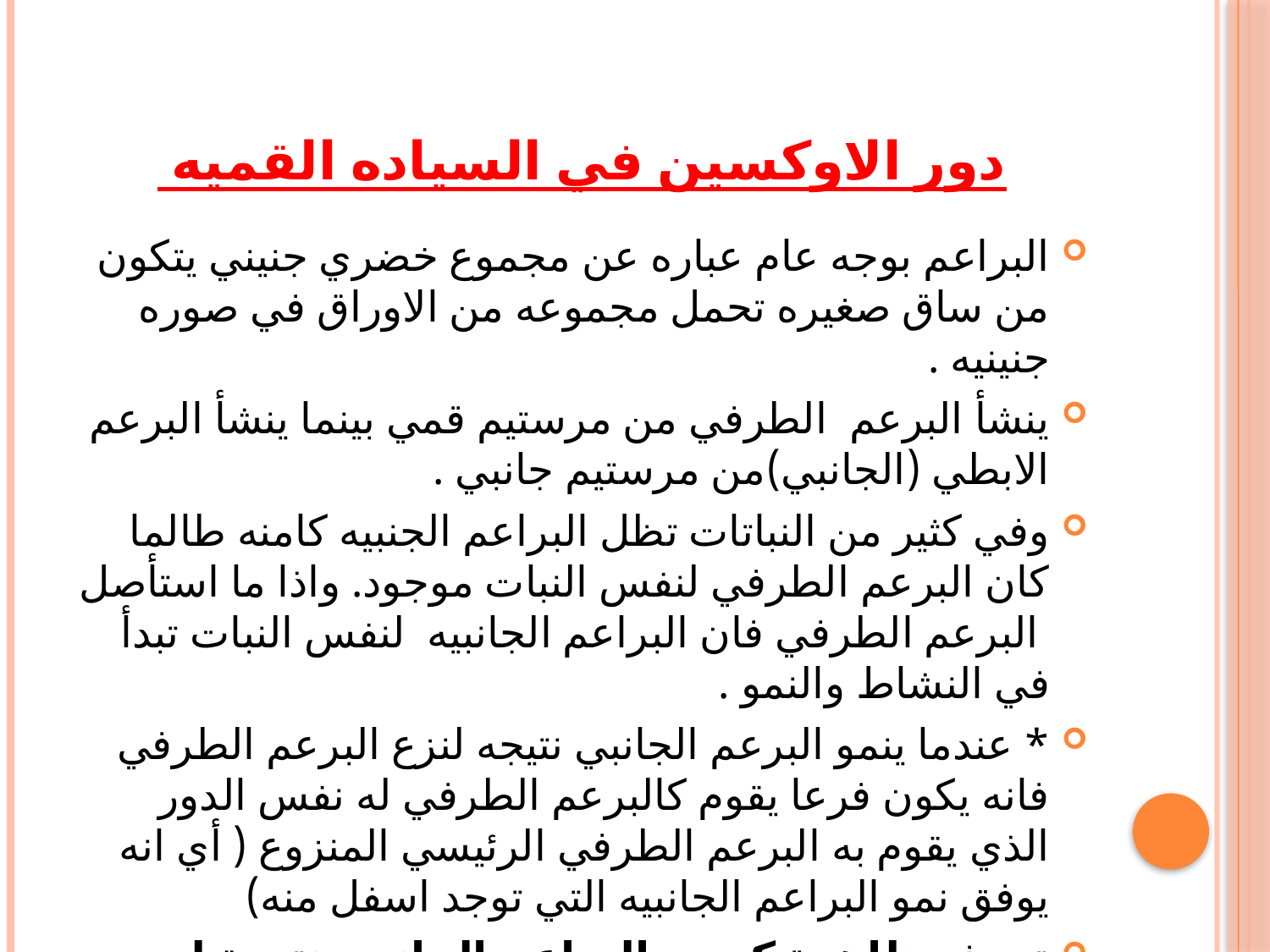

# دور الاوكسين في السياده القميه
البراعم بوجه عام عباره عن مجموع خضري جنيني يتكون من ساق صغيره تحمل مجموعه من الاوراق في صوره جنينيه .
ينشأ البرعم  الطرفي من مرستيم قمي بينما ينشأ البرعم الابطي (الجانبي)من مرستيم جانبي .
وفي كثير من النباتات تظل البراعم الجنبيه كامنه طالما كان البرعم الطرفي لنفس النبات موجود. واذا ما استأصل  البرعم الطرفي فان البراعم الجانبيه  لنفس النبات تبدأ في النشاط والنمو .
* عندما ينمو البرعم الجانبي نتيجه لنزع البرعم الطرفي فانه يكون فرعا يقوم كالبرعم الطرفي له نفس الدور الذي يقوم به البرعم الطرفي الرئيسي المنزوع ( أي انه يوفق نمو البراعم الجانبيه التي توجد اسفل منه)
تعرف ظاهرة كمون البراعم الجانبيه نتيجة لوجود البرعم الطرفي في نشاط ونمو بالسياده القميه .